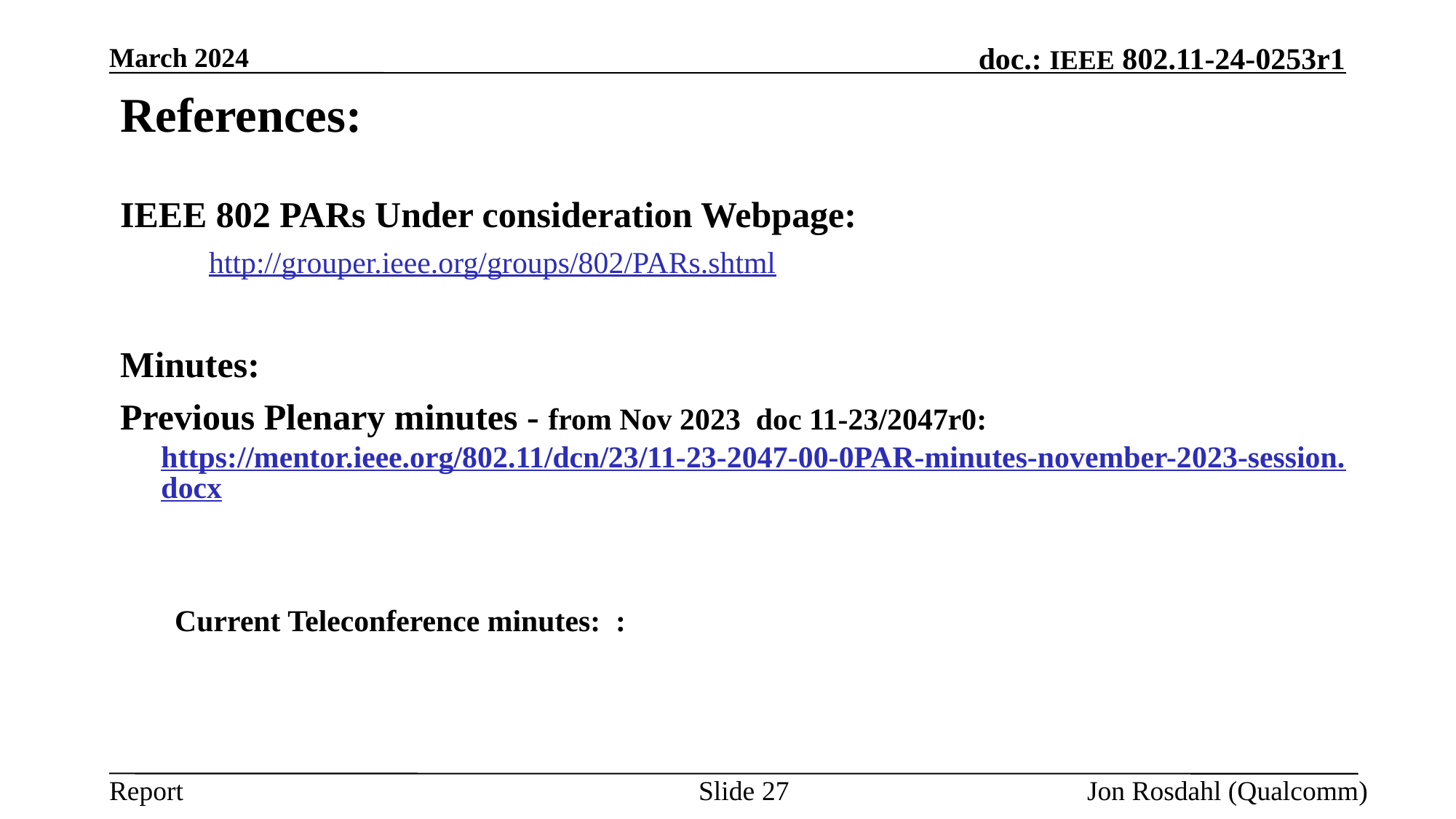

March 2024
# References:
IEEE 802 PARs Under consideration Webpage:
	http://grouper.ieee.org/groups/802/PARs.shtml

Minutes:
Previous Plenary minutes - from Nov 2023  doc 11-23/2047r0: https://mentor.ieee.org/802.11/dcn/23/11-23-2047-00-0PAR-minutes-november-2023-session.docx

Current Teleconference minutes:  :
Slide 27
Jon Rosdahl (Qualcomm)